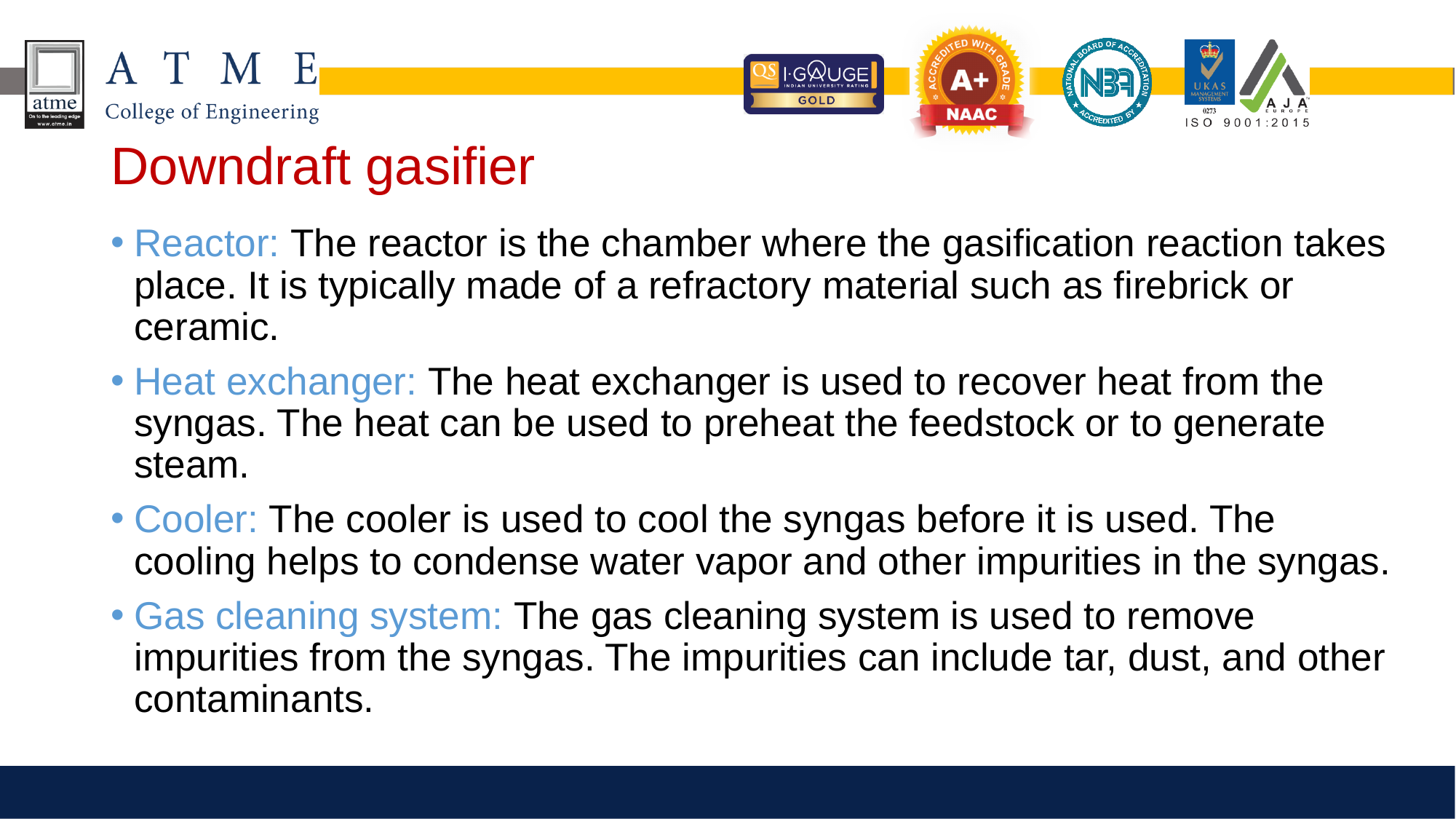

# Downdraft gasifier
Reactor: The reactor is the chamber where the gasification reaction takes place. It is typically made of a refractory material such as firebrick or ceramic.
Heat exchanger: The heat exchanger is used to recover heat from the syngas. The heat can be used to preheat the feedstock or to generate steam.
Cooler: The cooler is used to cool the syngas before it is used. The cooling helps to condense water vapor and other impurities in the syngas.
Gas cleaning system: The gas cleaning system is used to remove impurities from the syngas. The impurities can include tar, dust, and other contaminants.